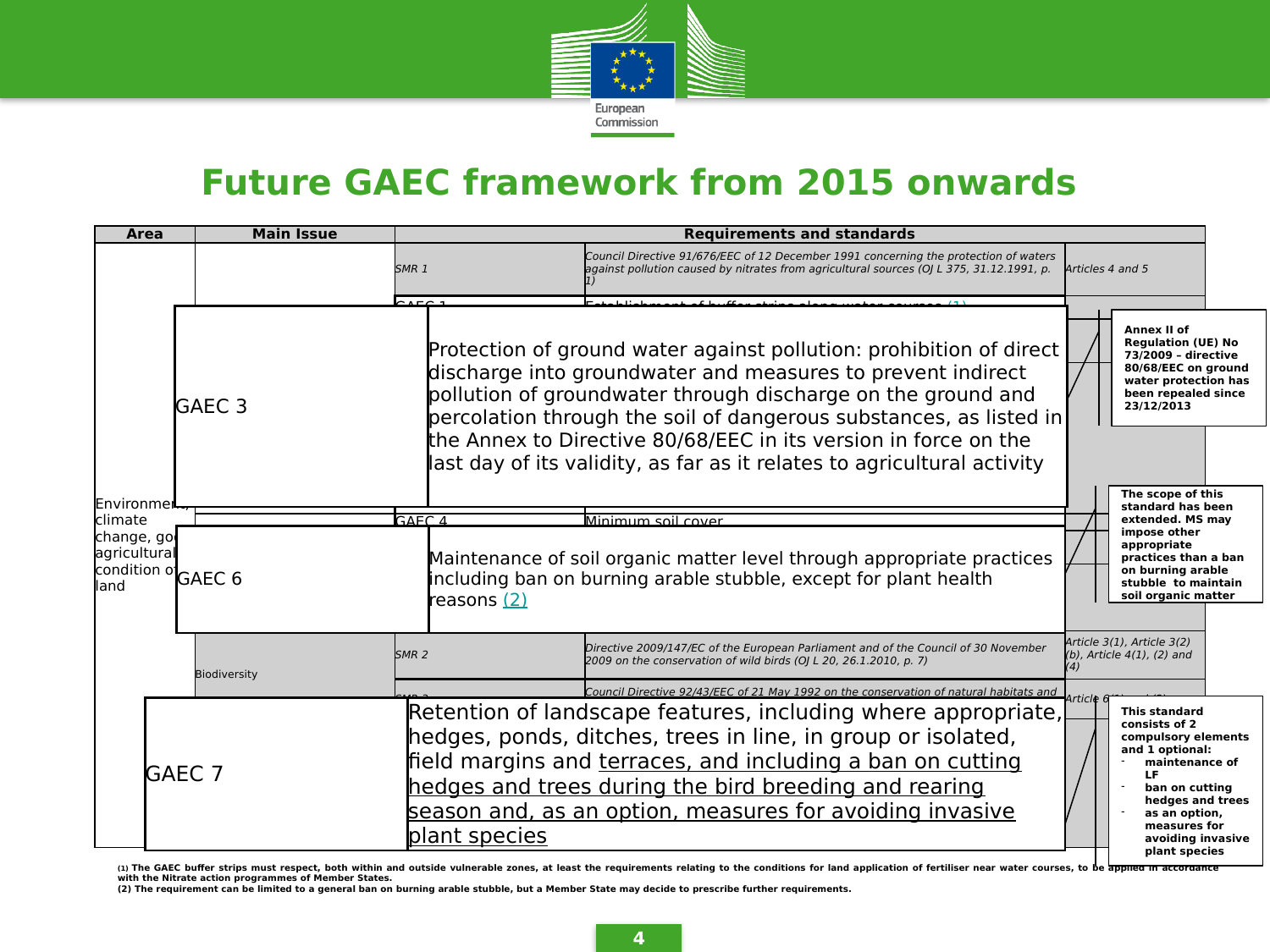

# Future GAEC framework from 2015 onwards
| Area | Main Issue | Requirements and standards |  |  |
| --- | --- | --- | --- | --- |
| Environment, climate change, good agricultural condition of land | Water | SMR 1 | Council Directive 91/676/EEC of 12 December 1991 concerning the protection of waters against pollution caused by nitrates from agricultural sources (OJ L 375, 31.12.1991, p. 1) | Articles 4 and 5 |
|  |  | GAEC 1 | Establishment of buffer strips along water courses (1) |  |
|  |  | GAEC 2 | Where use of water for irrigation is subject to authorisation, compliance with authorisation procedures |  |
|  |  | GAEC 3 | Protection of ground water against pollution: prohibition of direct discharge into groundwater and measures to prevent indirect pollution of groundwater through discharge on the ground and percolation through the soil of dangerous substances, as listed in the Annex to Directive 80/68/EEC in its version in force on the last day of its validity, as far as it relates to agricultural activity |  |
|  | Soil and carbon stock | GAEC 4 | Minimum soil cover |  |
|  |  | GAEC 5 | Minimum land management reflecting site specific conditions to limit erosion |  |
|  |  | GAEC 6 | Maintenance of soil organic matter level through appropriate practices including ban on burning arable stubble, except for plant health reasons (2) |  |
|  | Biodiversity | SMR 2 | Directive 2009/147/EC of the European Parliament and of the Council of 30 November 2009 on the conservation of wild birds (OJ L 20, 26.1.2010, p. 7) | Article 3(1), Article 3(2)(b), Article 4(1), (2) and (4) |
|  |  | SMR 3 | Council Directive 92/43/EEC of 21 May 1992 on the conservation of natural habitats and of wild flora and fauna (OJ L 206, 22.7.1992, p. 7) | Article 6(1) and (2) |
|  | Landscape, minimum level of maintenance | GAEC 7 | Retention of landscape features, including where appropriate, hedges, ponds, ditches, trees in line, in group or isolated, field margins and terraces, and including a ban on cutting hedges and trees during the bird breeding and rearing season and, as an option, measures for avoiding invasive plant species |  |
| GAEC 3 | Protection of ground water against pollution: prohibition of direct discharge into groundwater and measures to prevent indirect pollution of groundwater through discharge on the ground and percolation through the soil of dangerous substances, as listed in the Annex to Directive 80/68/EEC in its version in force on the last day of its validity, as far as it relates to agricultural activity |
| --- | --- |
Annex II of Regulation (UE) No 73/2009 – directive 80/68/EEC on ground water protection has been repealed since 23/12/2013
The scope of this standard has been extended. MS may impose other appropriate practices than a ban on burning arable stubble  to maintain soil organic matter
| GAEC 6 | Maintenance of soil organic matter level through appropriate practices including ban on burning arable stubble, except for plant health reasons (2) |
| --- | --- |
This standard consists of 2 compulsory elements and 1 optional:
maintenance of LF
ban on cutting hedges and trees
as an option, measures for avoiding invasive plant species
| GAEC 7 | Retention of landscape features, including where appropriate, hedges, ponds, ditches, trees in line, in group or isolated, field margins and terraces, and including a ban on cutting hedges and trees during the bird breeding and rearing season and, as an option, measures for avoiding invasive plant species |
| --- | --- |
(1) The GAEC buffer strips must respect, both within and outside vulnerable zones, at least the requirements relating to the conditions for land application of fertiliser near water courses, to be applied in accordance with the Nitrate action programmes of Member States.
(2) The requirement can be limited to a general ban on burning arable stubble, but a Member State may decide to prescribe further requirements.
4